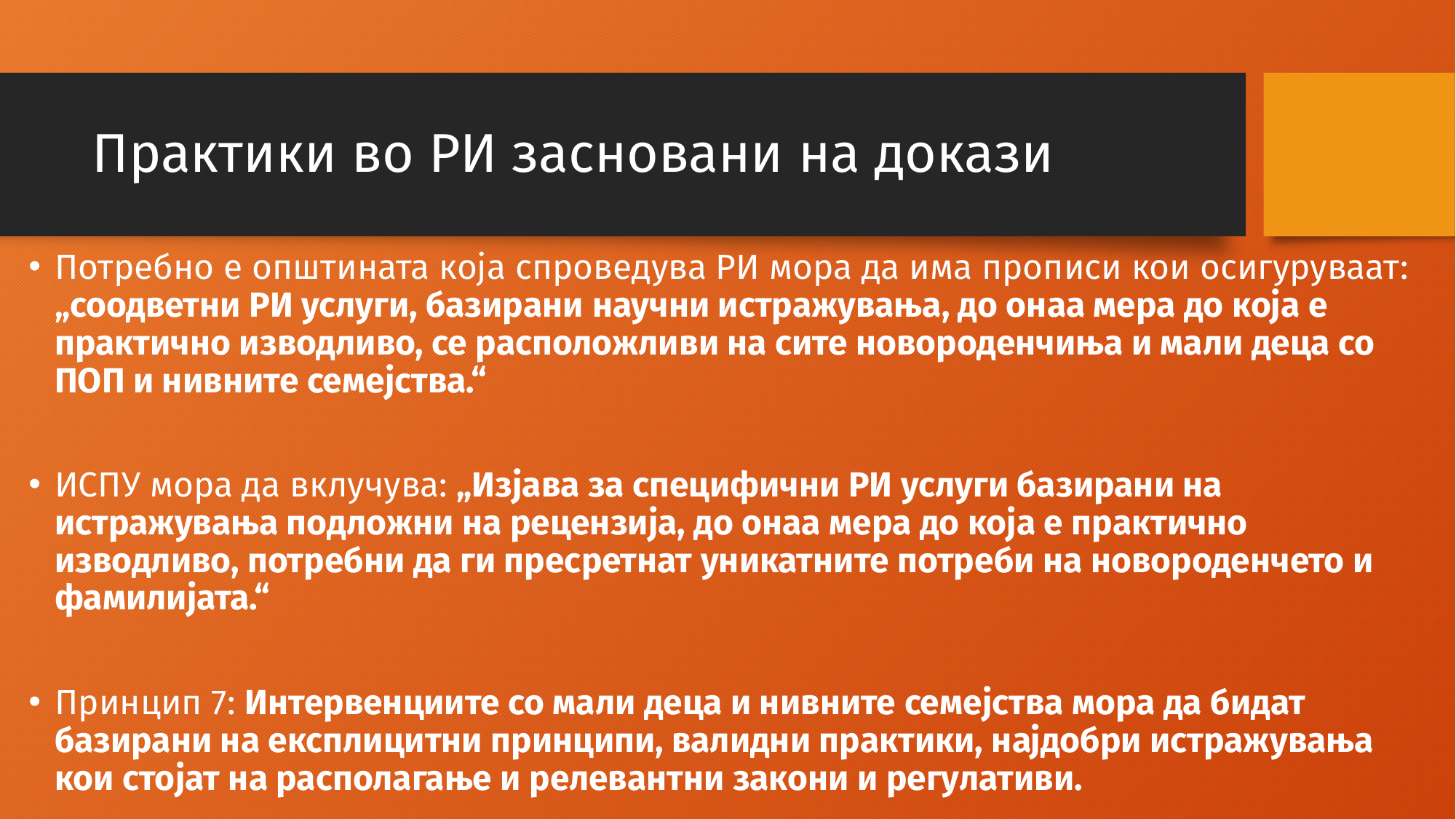

# Практики во РИ засновани на докази
Потребно е општината која спроведува РИ мора да има прописи кои осигуруваат: „соодветни РИ услуги, базирани научни истражувања, до онаа мера до која е практично изводливо, се расположливи на сите новороденчиња и мали деца со ПОП и нивните семејства.“

ИСПУ мора да вклучува: „Изјава за специфични РИ услуги базирани на истражувања подложни на рецензија, до онаа мера до која е практично изводливо, потребни да ги пресретнат уникатните потреби на новороденчето и фамилијата.“

Принцип 7: Интервенциите со мали деца и нивните семејства мора да бидат базирани на експлицитни принципи, валидни практики, најдобри истражувања кои стојат на располагање и релевантни закони и регулативи.